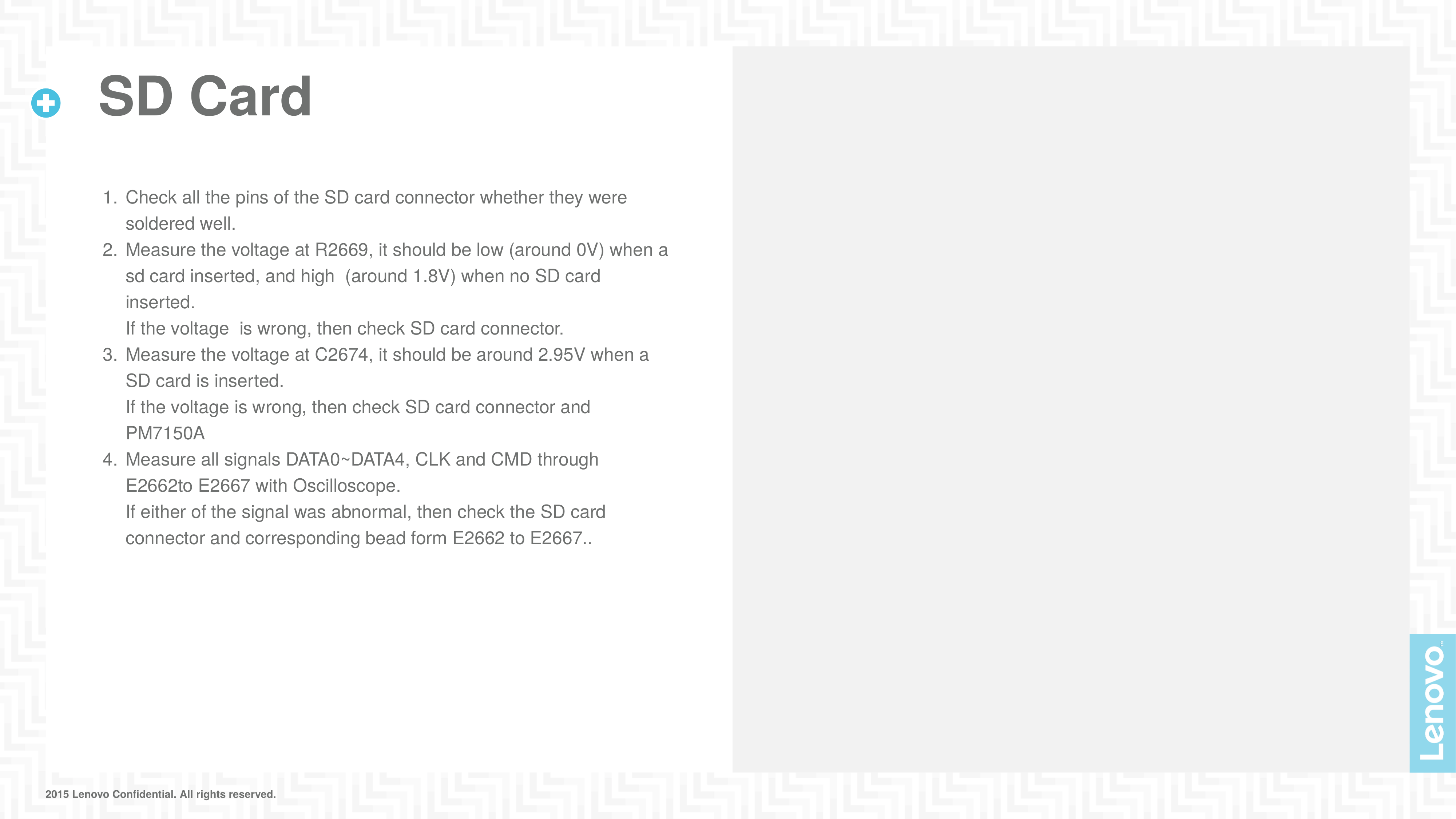

# SD Card
Check all the pins of the SD card connector whether they were soldered well.
Measure the voltage at R2669, it should be low (around 0V) when a sd card inserted, and high  (around 1.8V) when no SD card inserted.
If the voltage  is wrong, then check SD card connector.
Measure the voltage at C2674, it should be around 2.95V when a SD card is inserted.
If the voltage is wrong, then check SD card connector and PM7150A
Measure all signals DATA0~DATA4, CLK and CMD through E2662to E2667 with Oscilloscope.
If either of the signal was abnormal, then check the SD card connector and corresponding bead form E2662 to E2667..